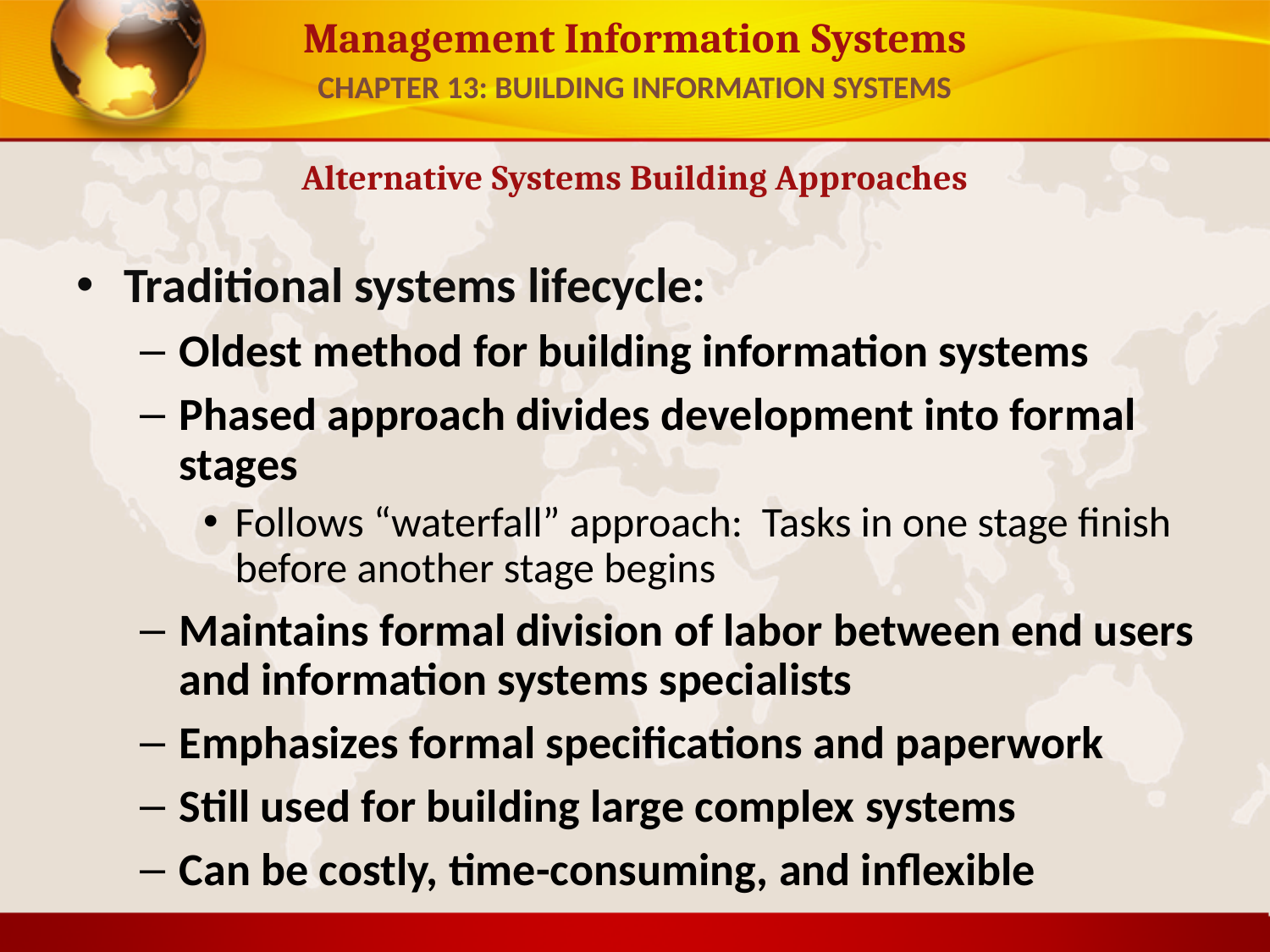

# CHAPTER 13: BUILDING INFORMATION SYSTEMS
Alternative Systems Building Approaches
Traditional systems lifecycle:
Oldest method for building information systems
Phased approach divides development into formal stages
Follows “waterfall” approach:  Tasks in one stage finish before another stage begins
Maintains formal division of labor between end users and information systems specialists
Emphasizes formal specifications and paperwork
Still used for building large complex systems
Can be costly, time-consuming, and inflexible